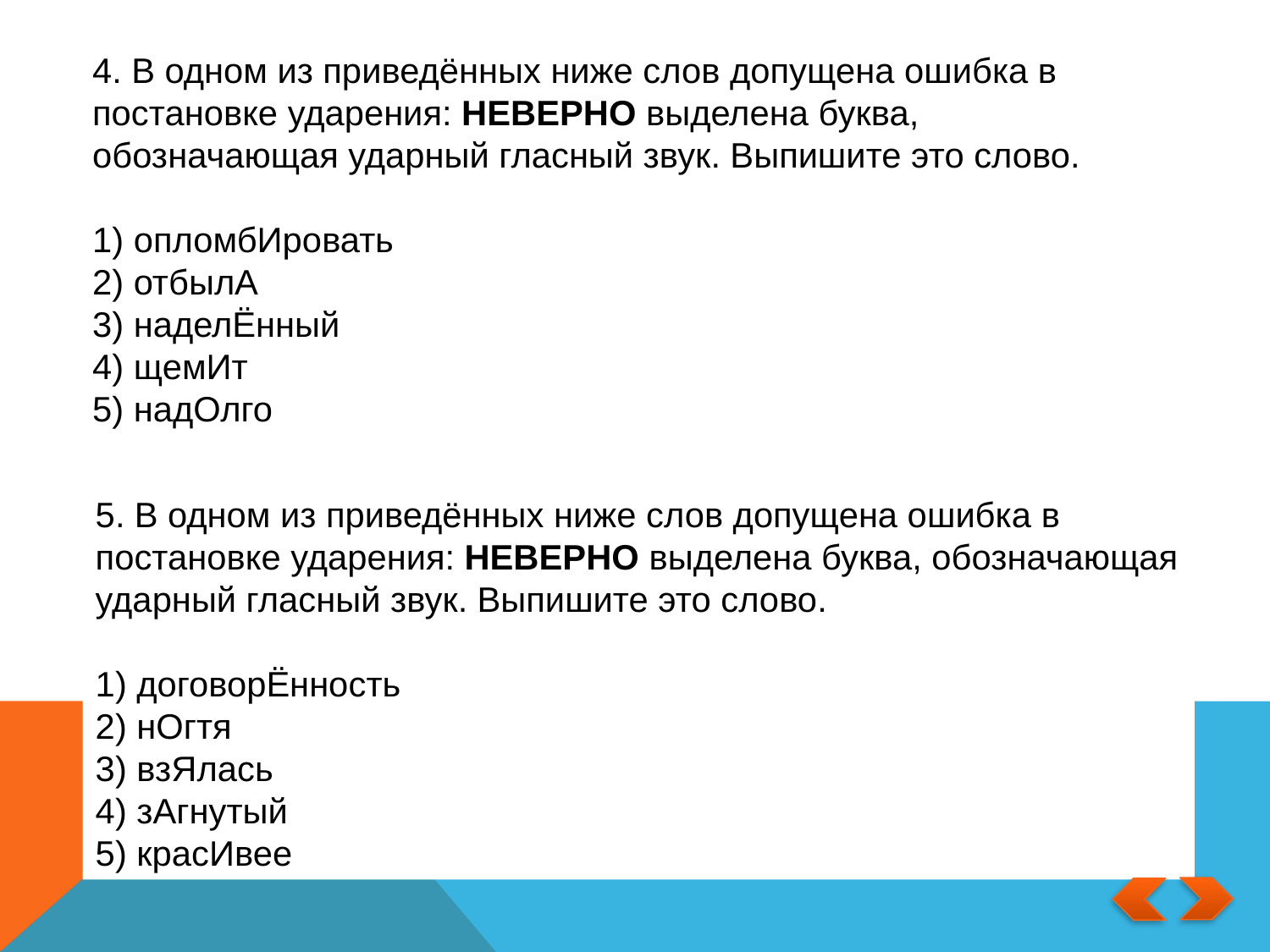

4. В одном из приведённых ниже слов допущена ошибка в постановке ударения: НЕВЕРНО выделена буква, обозначающая ударный гласный звук. Выпишите это слово.

1) опломбИровать
2) отбылА
3) наделЁнный
4) щемИт
5) надОлго
5. В одном из приведённых ниже слов допущена ошибка в постановке ударения: НЕВЕРНО выделена буква, обозначающая ударный гласный звук. Выпишите это слово.

1) договорЁнность
2) нОгтя
3) взЯлась
4) зАгнутый
5) красИвее